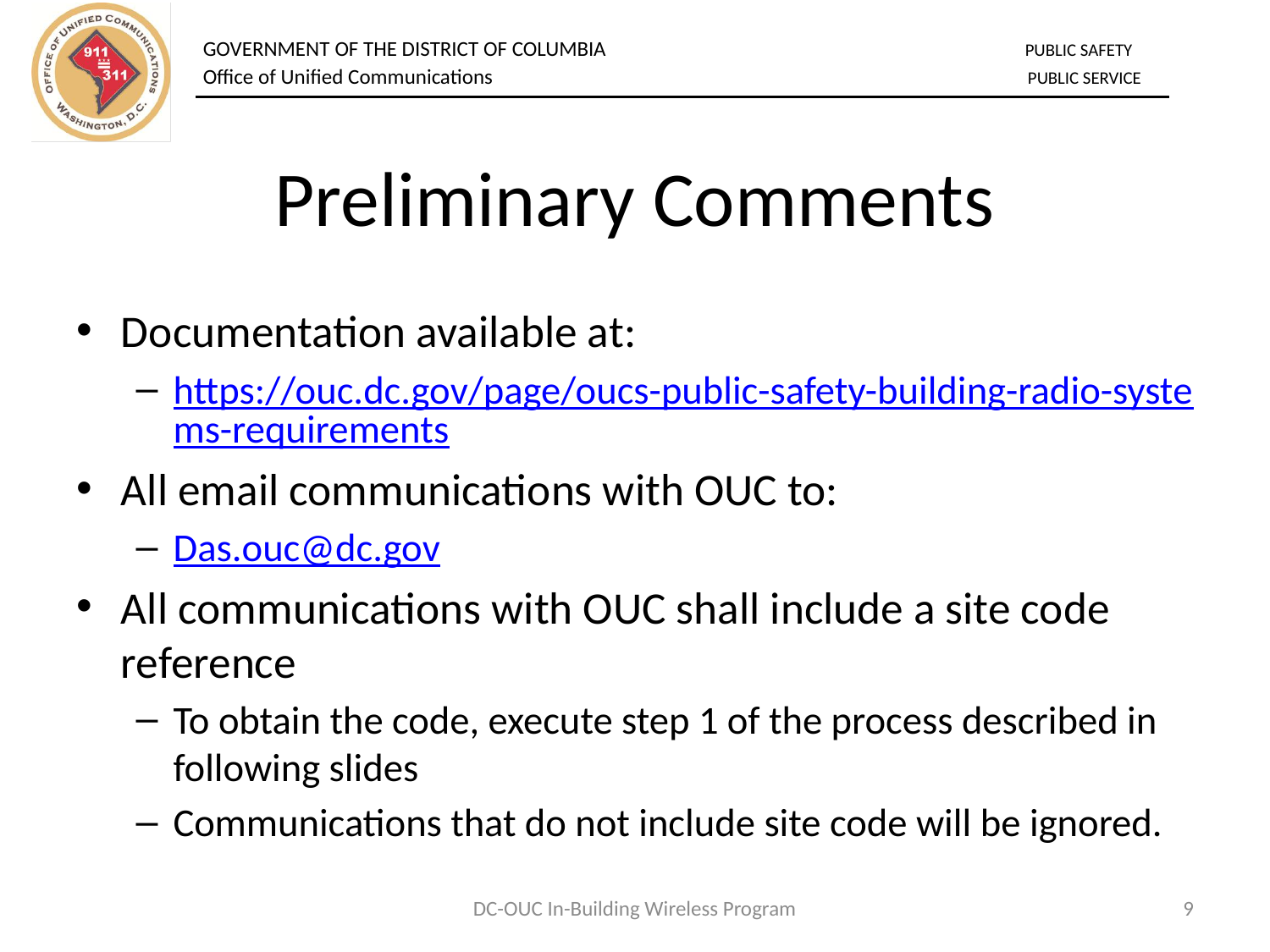

# Preliminary Comments
Documentation available at:
https://ouc.dc.gov/page/oucs-public-safety-building-radio-systems-requirements
All email communications with OUC to:
Das.ouc@dc.gov
All communications with OUC shall include a site code reference
To obtain the code, execute step 1 of the process described in following slides
Communications that do not include site code will be ignored.

DC-OUC In-Building Wireless Program
9